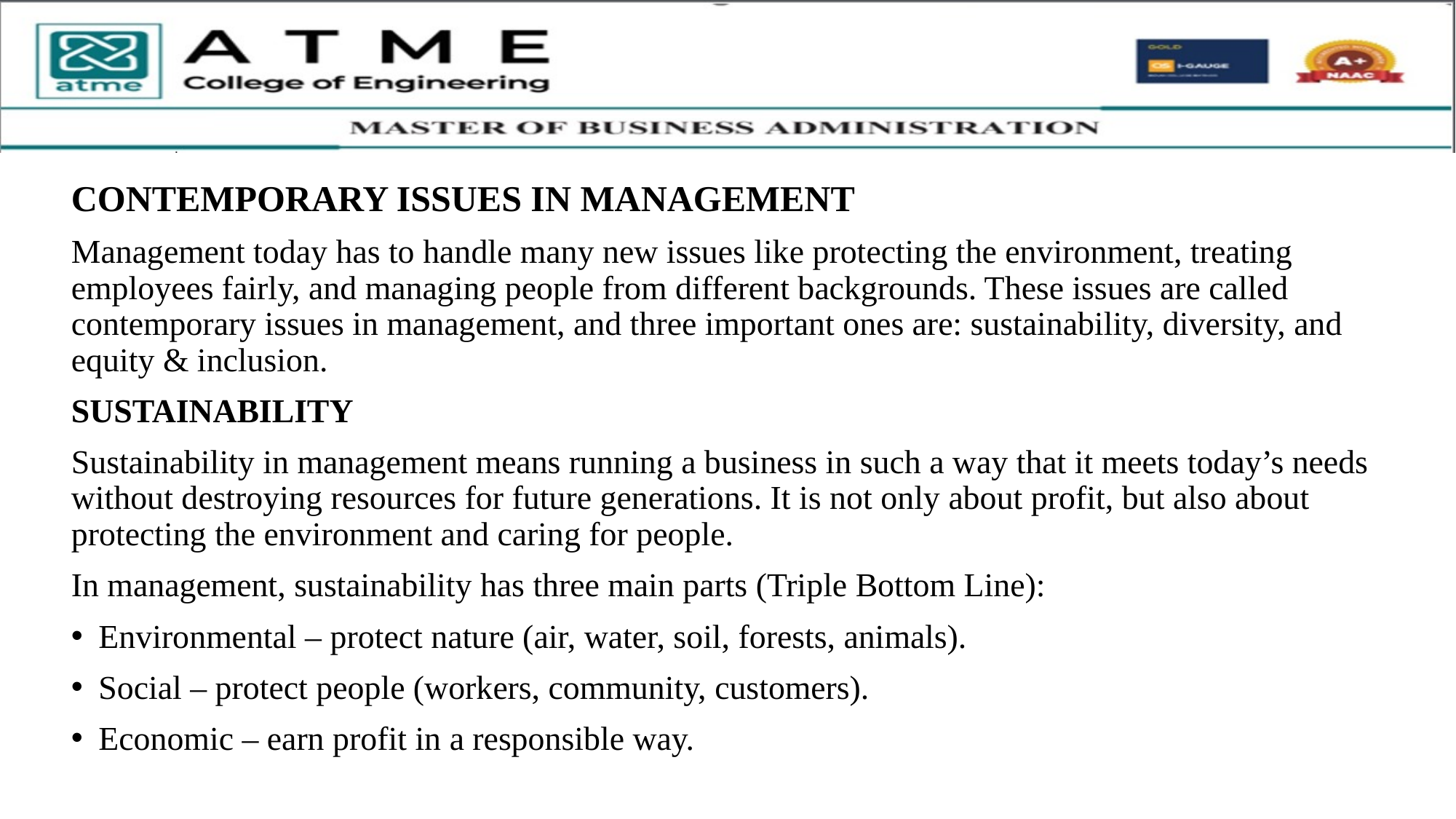

CONTEMPORARY ISSUES IN MANAGEMENT
Management today has to handle many new issues like protecting the environment, treating employees fairly, and managing people from different backgrounds. These issues are called contemporary issues in management, and three important ones are: sustainability, diversity, and equity & inclusion.
SUSTAINABILITY
Sustainability in management means running a business in such a way that it meets today’s needs without destroying resources for future generations. It is not only about profit, but also about protecting the environment and caring for people.
In management, sustainability has three main parts (Triple Bottom Line):
Environmental – protect nature (air, water, soil, forests, animals).
Social – protect people (workers, community, customers).
Economic – earn profit in a responsible way.